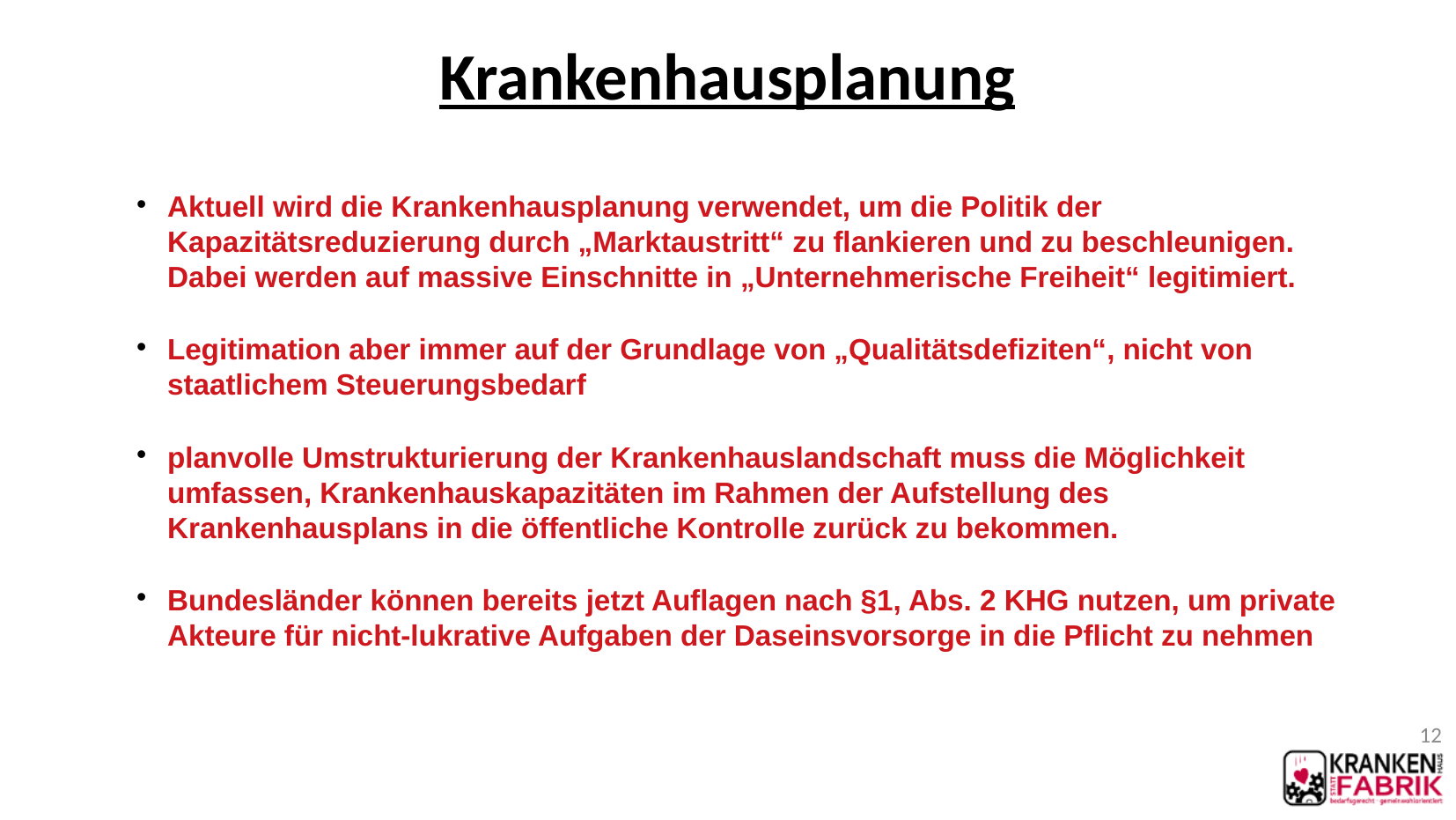

Krankenhausplanung
Aktuell wird die Krankenhausplanung verwendet, um die Politik der Kapazitätsreduzierung durch „Marktaustritt“ zu flankieren und zu beschleunigen. Dabei werden auf massive Einschnitte in „Unternehmerische Freiheit“ legitimiert.

Legitimation aber immer auf der Grundlage von „Qualitätsdefiziten“, nicht von staatlichem Steuerungsbedarf

planvolle Umstrukturierung der Krankenhauslandschaft muss die Möglichkeit umfassen, Krankenhauskapazitäten im Rahmen der Aufstellung des Krankenhausplans in die öffentliche Kontrolle zurück zu bekommen.

Bundesländer können bereits jetzt Auflagen nach §1, Abs. 2 KHG nutzen, um private Akteure für nicht-lukrative Aufgaben der Daseinsvorsorge in die Pflicht zu nehmen

12